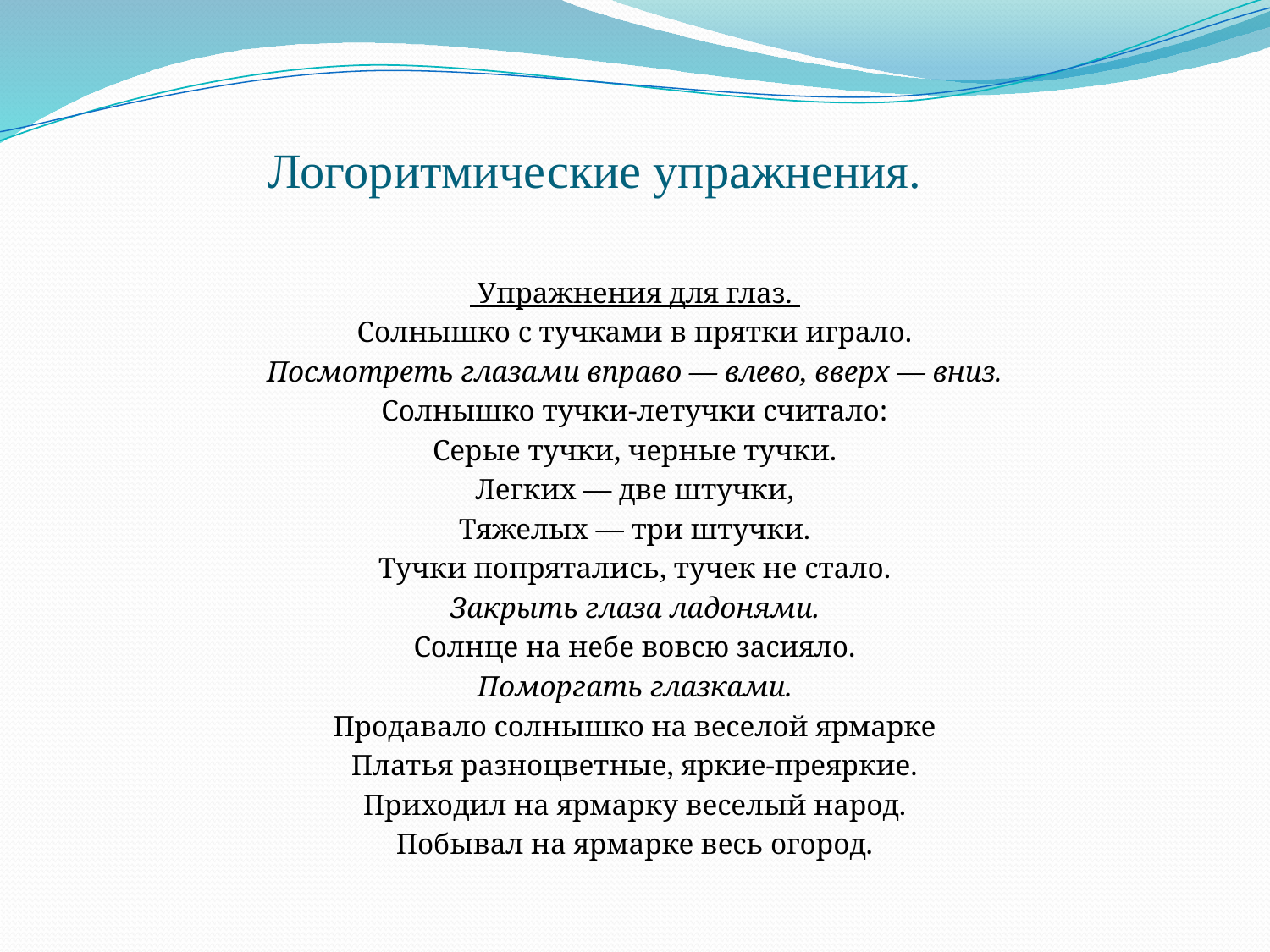

# Логоритмические упражнения.
 Упражнения для глаз.
Солнышко с тучками в прятки играло.
Посмотреть глазами вправо — влево, вверх — вниз.
Солнышко тучки-летучки считало:
Серые тучки, черные тучки.
Легких — две штучки,
Тяжелых — три штучки.
Тучки попрятались, тучек не стало.
Закрыть глаза ладонями.
Солнце на небе вовсю засияло.
Поморгать глазками.
Продавало солнышко на веселой ярмарке
Платья разноцветные, яркие-преяркие.
Приходил на ярмарку веселый народ.
Побывал на ярмарке весь огород.